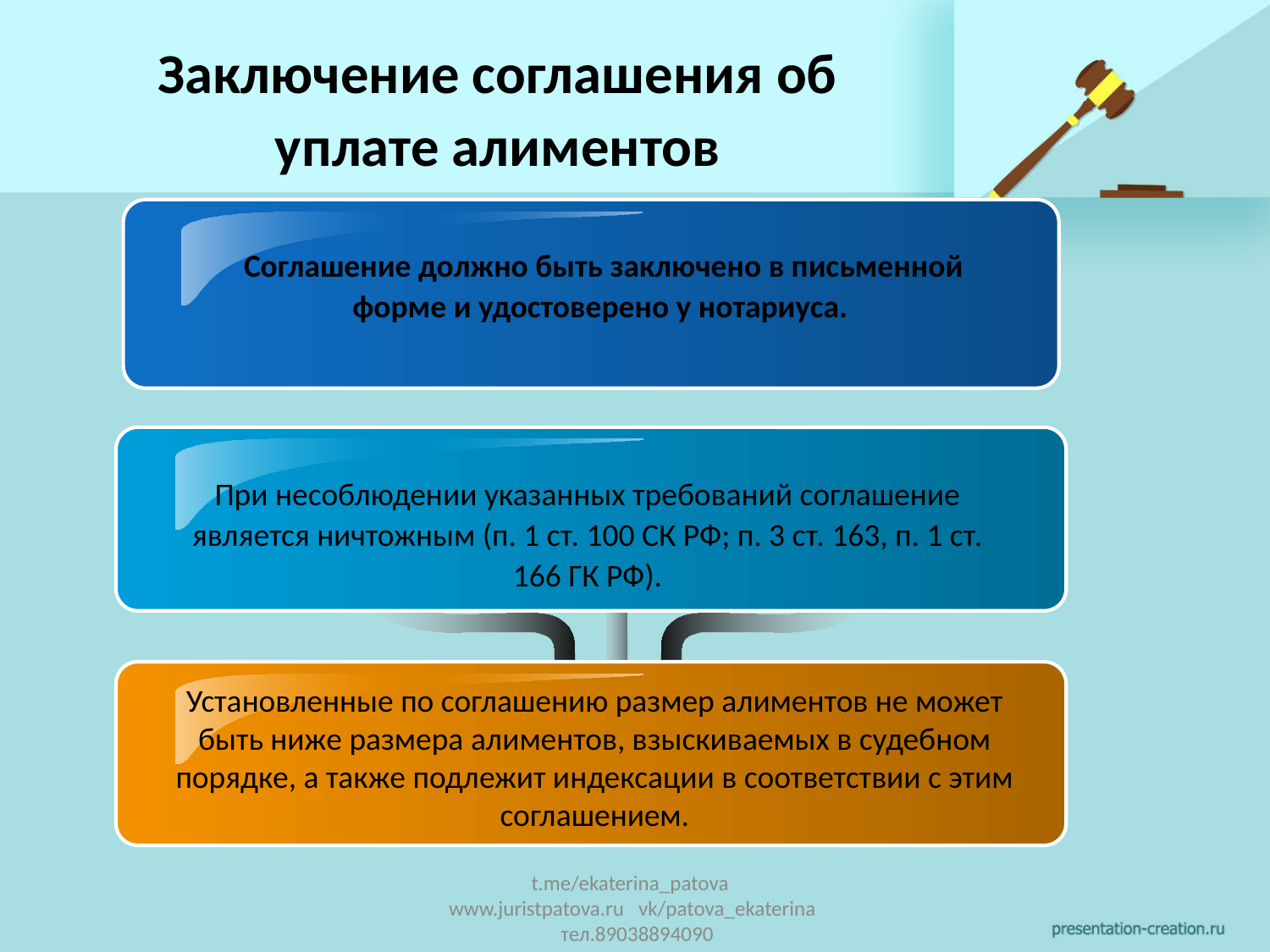

Заключение соглашения об уплате алиментов

Соглашение должно быть заключено в письменной форме и удостоверено у нотариуса.

При несоблюдении указанных требований соглашение является ничтожным (п. 1 ст. 100 СК РФ; п. 3 ст. 163, п. 1 ст. 166 ГК РФ).

Установленные по соглашению размер алиментов не может быть ниже размера алиментов, взыскиваемых в судебном порядке, а также подлежит индексации в соответствии с этим соглашением.
t.me/ekaterina_patova   www.juristpatova.ru   vk/patova_ekaterina   тел.89038894090